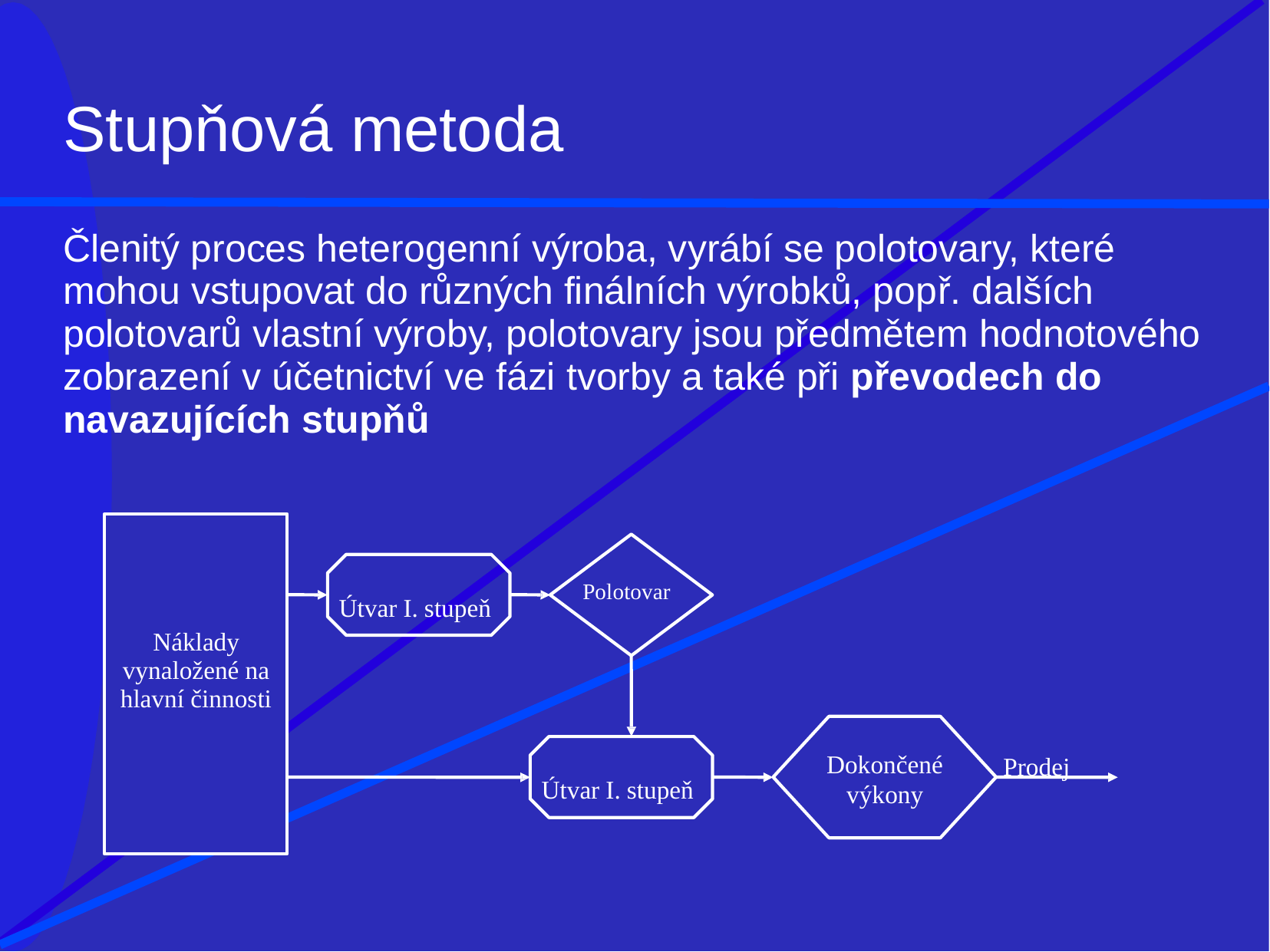

# Stupňová metoda
Členitý proces heterogenní výroba, vyrábí se polotovary, které mohou vstupovat do různých finálních výrobků, popř. dalších polotovarů vlastní výroby, polotovary jsou předmětem hodnotového zobrazení v účetnictví ve fázi tvorby a také při převodech do navazujících stupňů

Náklady vynaložené na hlavní činnosti

Polotovar

Útvar I. stupeň

Dokončené
výkony
Prodej

Útvar I. stupeň